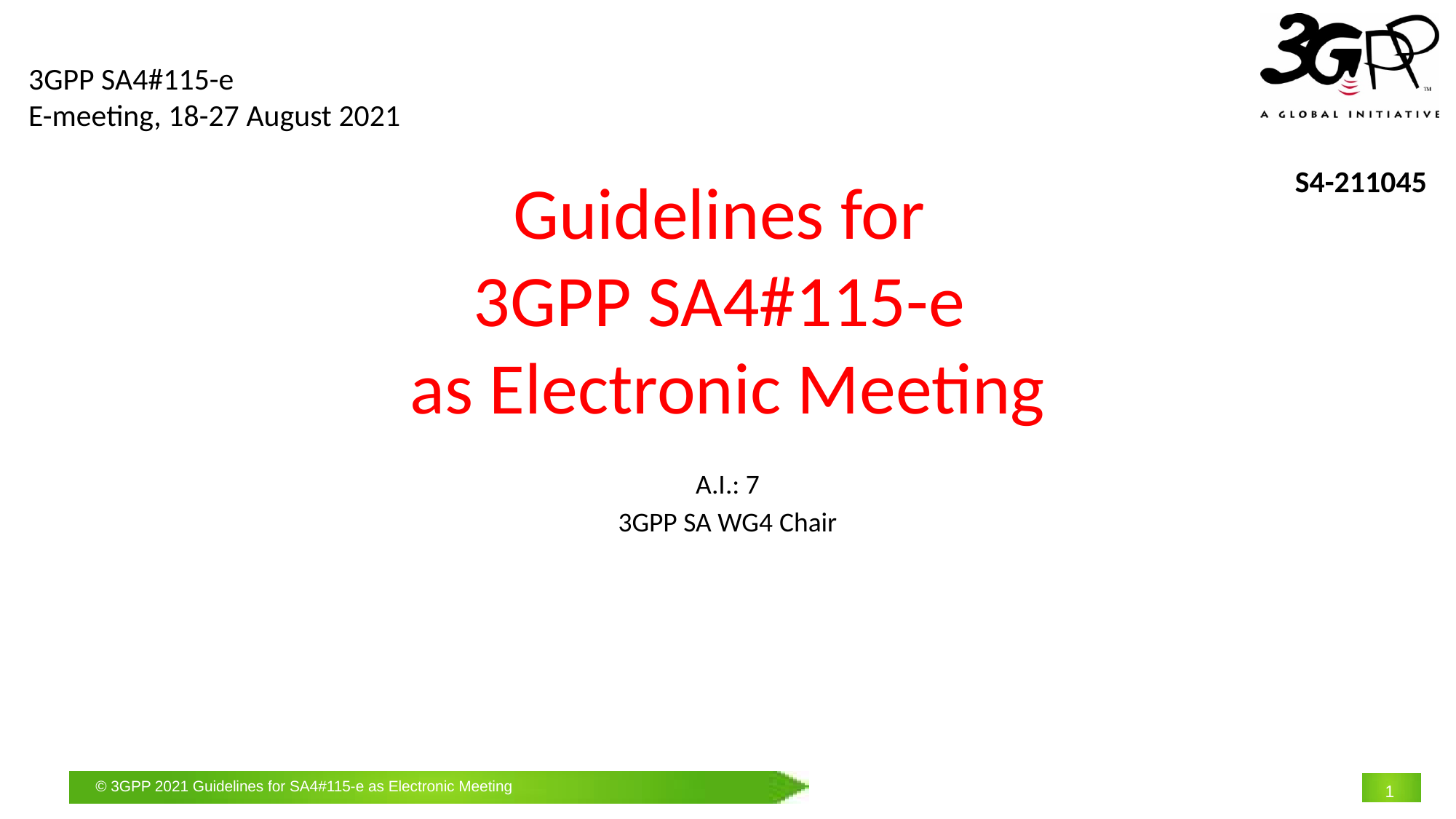

3GPP SA4#115-e
E-meeting, 18-27 August 2021
S4-211045
# Guidelines for 3GPP SA4#115-e as Electronic Meeting
A.I.: 7
3GPP SA WG4 Chair
1